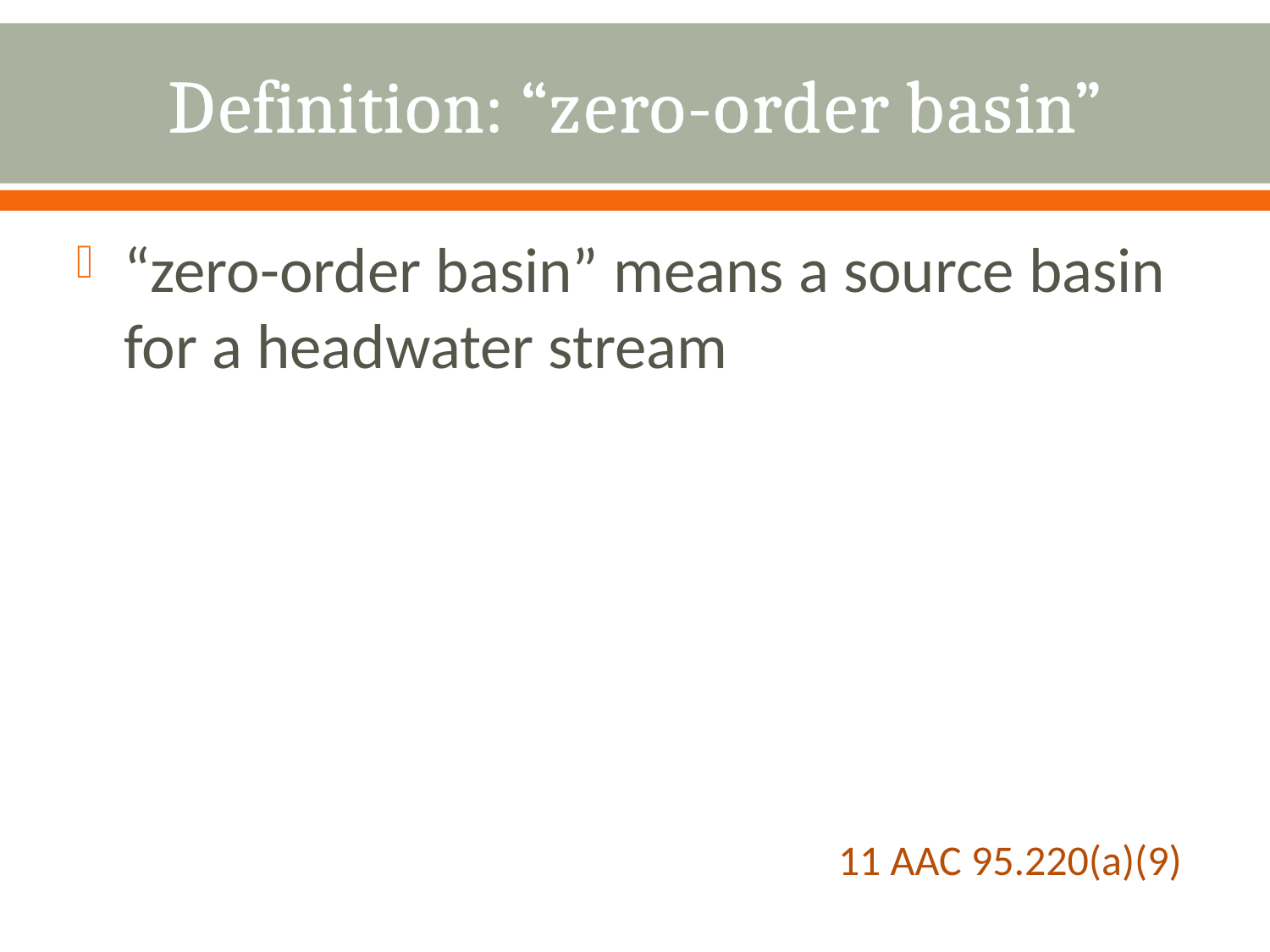

# Definition: “zero-order basin”
“zero-order basin” means a source basin for a headwater stream

						11 AAC 95.220(a)(9)